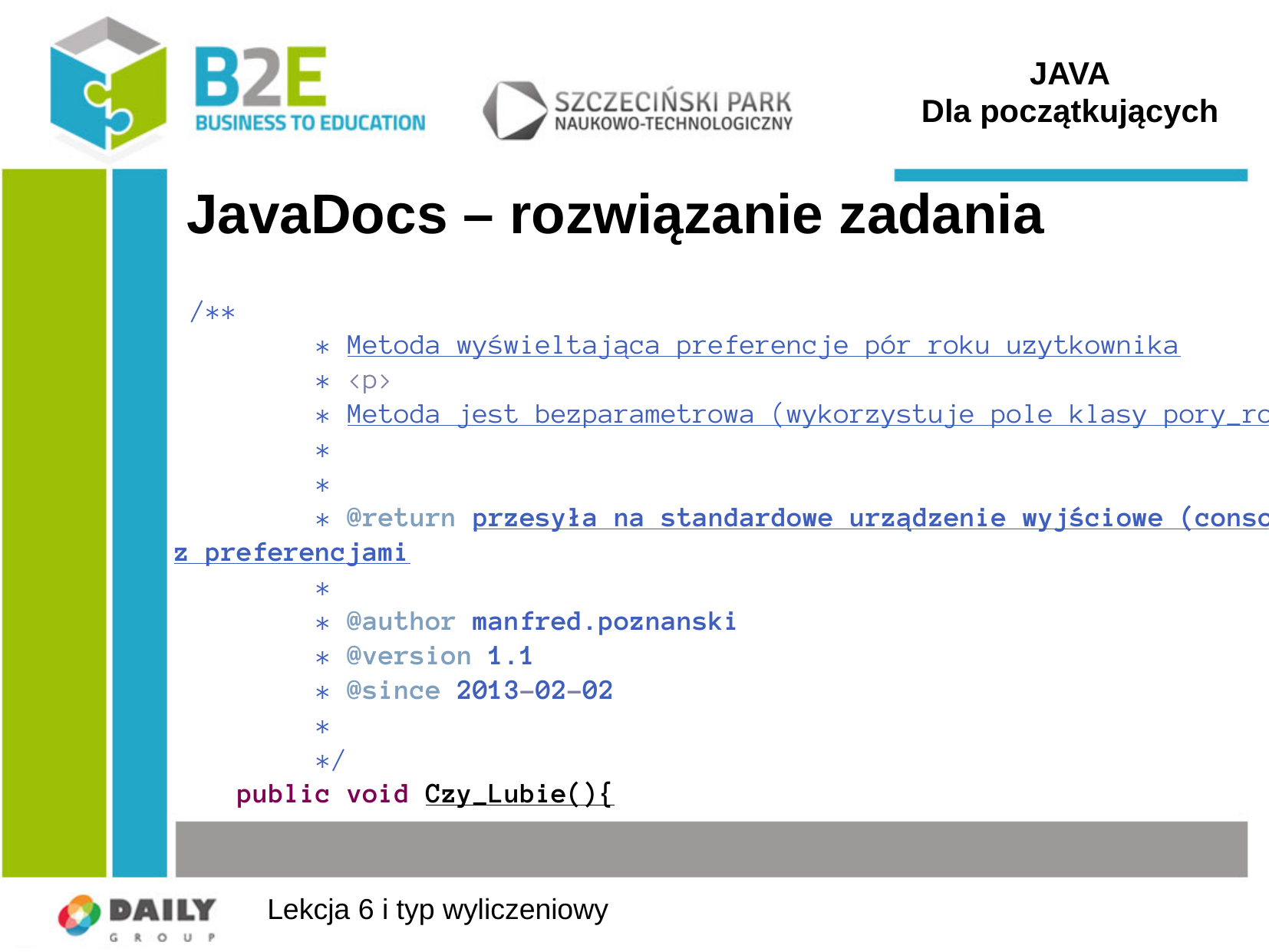

JAVA
Dla początkujących
# JavaDocs – rozwiązanie zadania
 /**
         * Metoda wyświeltająca preferencje pór roku uzytkownika
         * <p>
         * Metoda jest bezparametrowa (wykorzystuje pole klasy pory_roku
         *
         *
         * @return przesyła na standardowe urządzenie wyjściowe (console) raport z preferencjami
         *
         * @author manfred.poznanski
         * @version 1.1
         * @since 2013-02-02
         *
         */
    public void Czy_Lubie(){
Lekcja 6 i typ wyliczeniowy